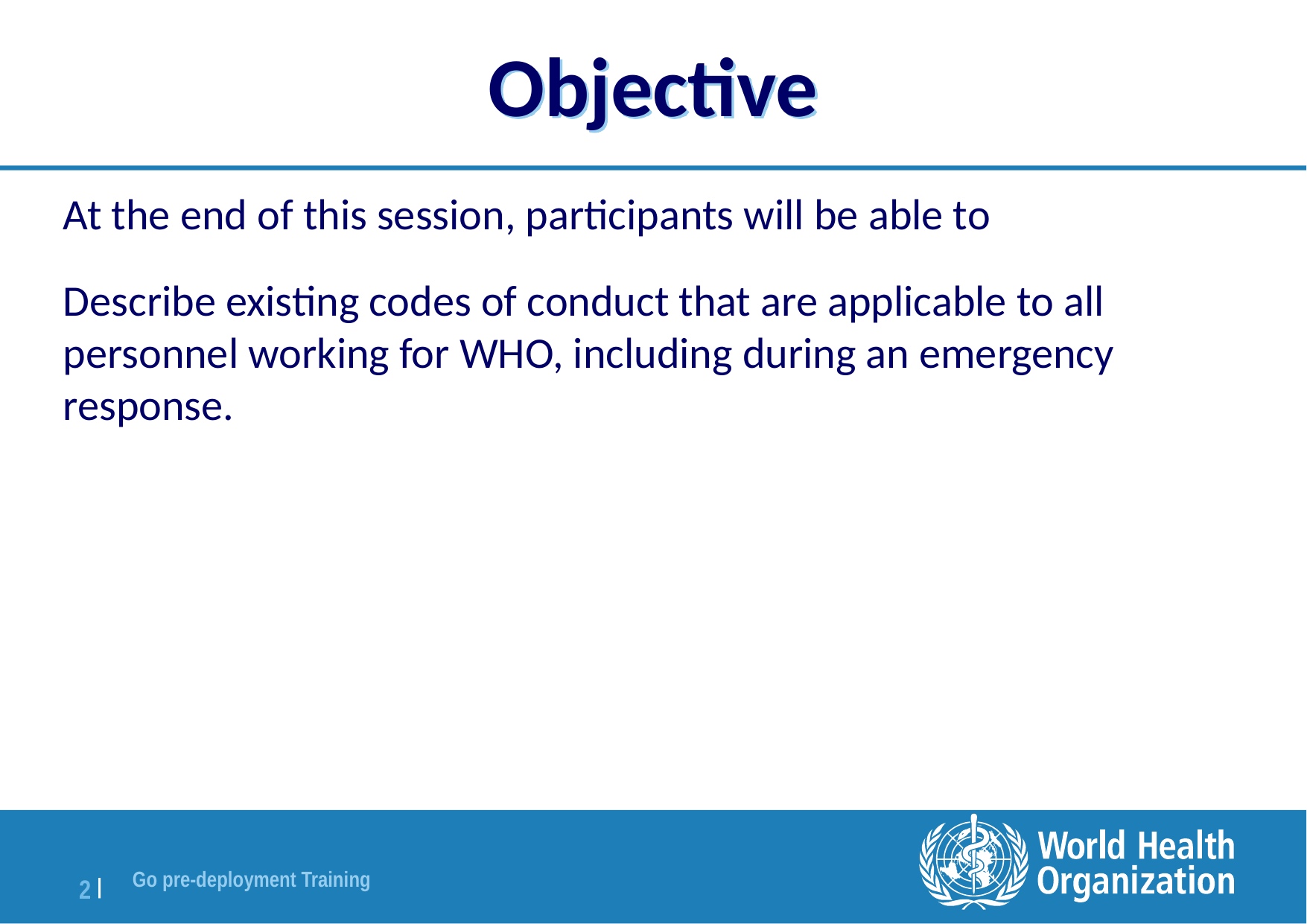

# Objective
At the end of this session, participants will be able to
Describe existing codes of conduct that are applicable to all personnel working for WHO, including during an emergency response.